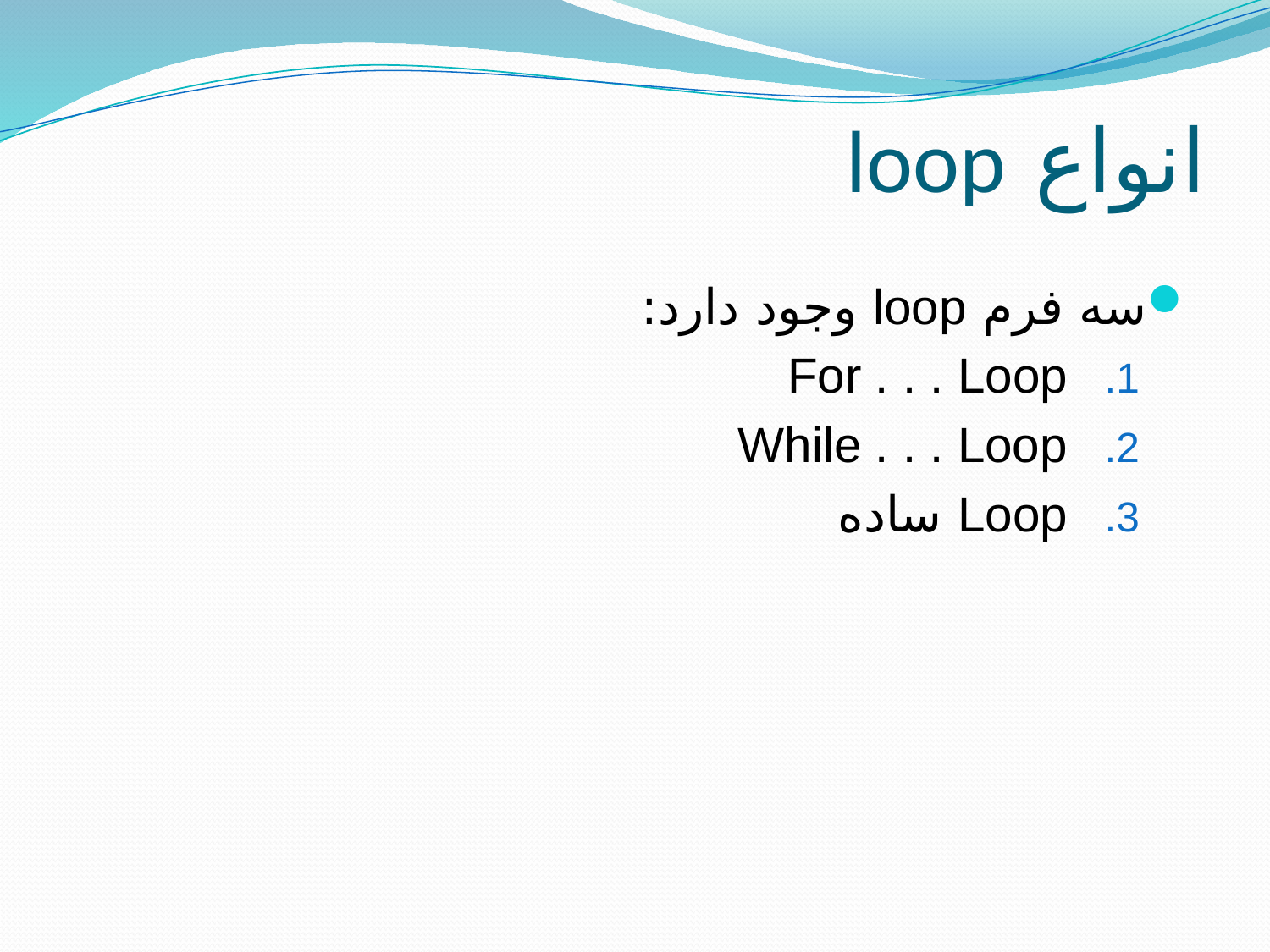

# انواع loop
سه فرم loop وجود دارد:
For . . . Loop
While . . . Loop
Loop ساده